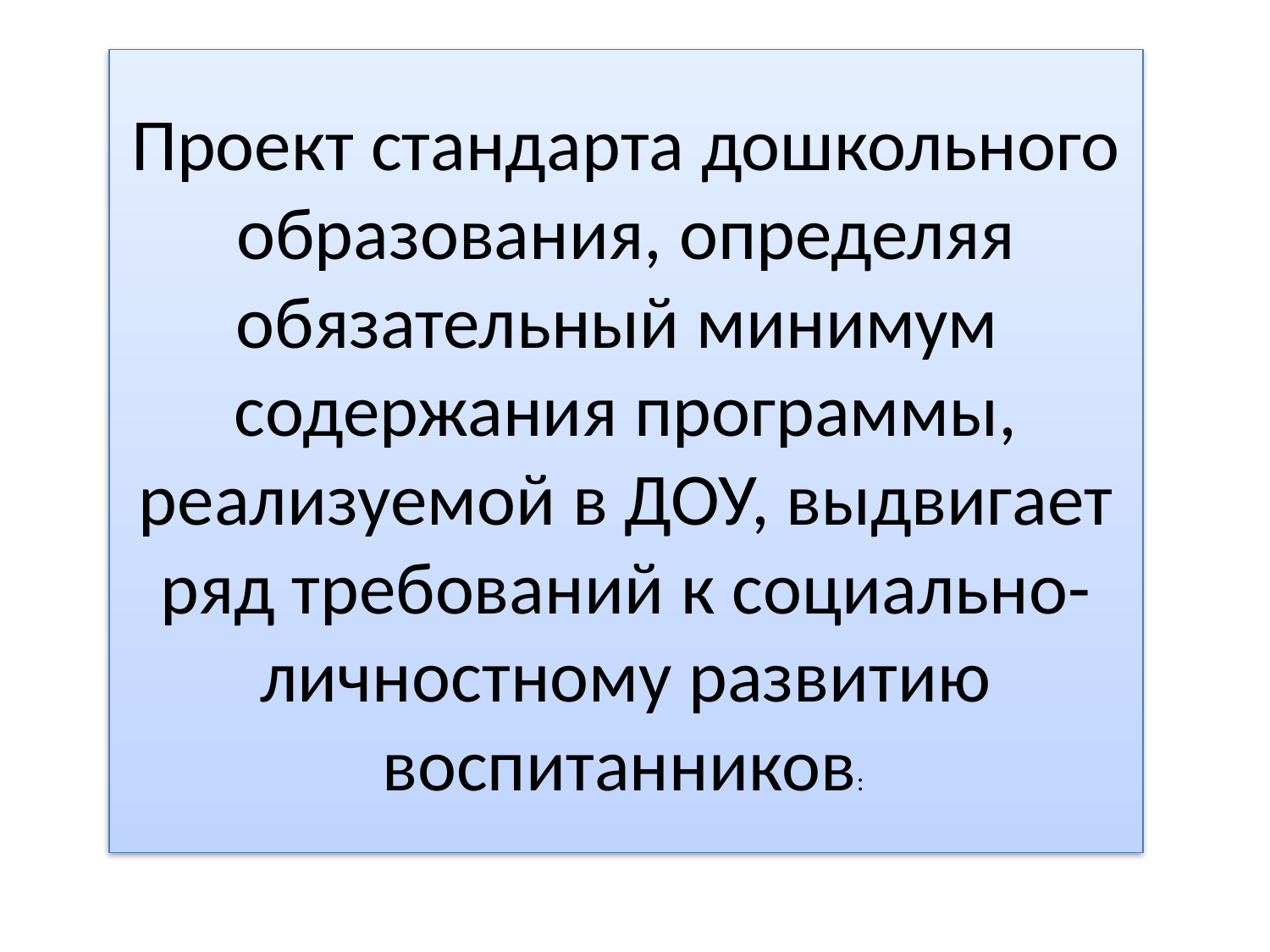

Проект стандарта дошкольного образования, определяя обязательный минимум  содержания программы, реализуемой в ДОУ, выдвигает ряд требований к социально-личностному развитию воспитанников: